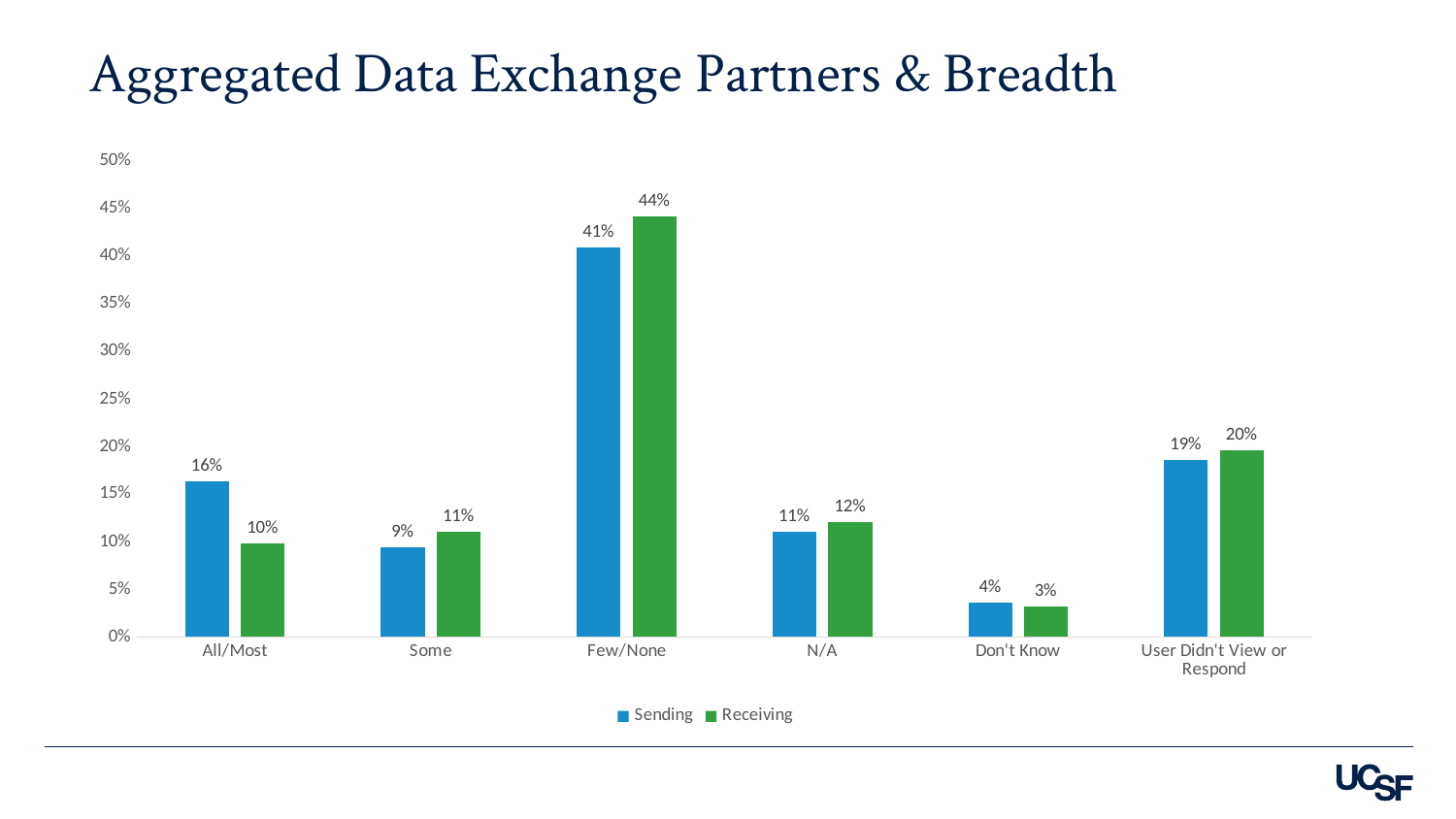

# Aggregated Data Exchange Partners & Breadth

### Chart

| Category | Sending | Receiving |
|---|---|---|
| All/Most | 0.16313131313131313 | 0.09848484848484848 |
| Some | 0.09444444444444444 | 0.1101010101010101 |
| Few/None | 0.4090909090909091 | 0.44191919191919193 |
| N/A | 0.11060606060606061 | 0.12070707070707071 |
| Don't Know | 0.03636363636363636 | 0.03232323232323232 |
| User Didn't View or Respond | 0.18636363636363637 | 0.19646464646464645 |